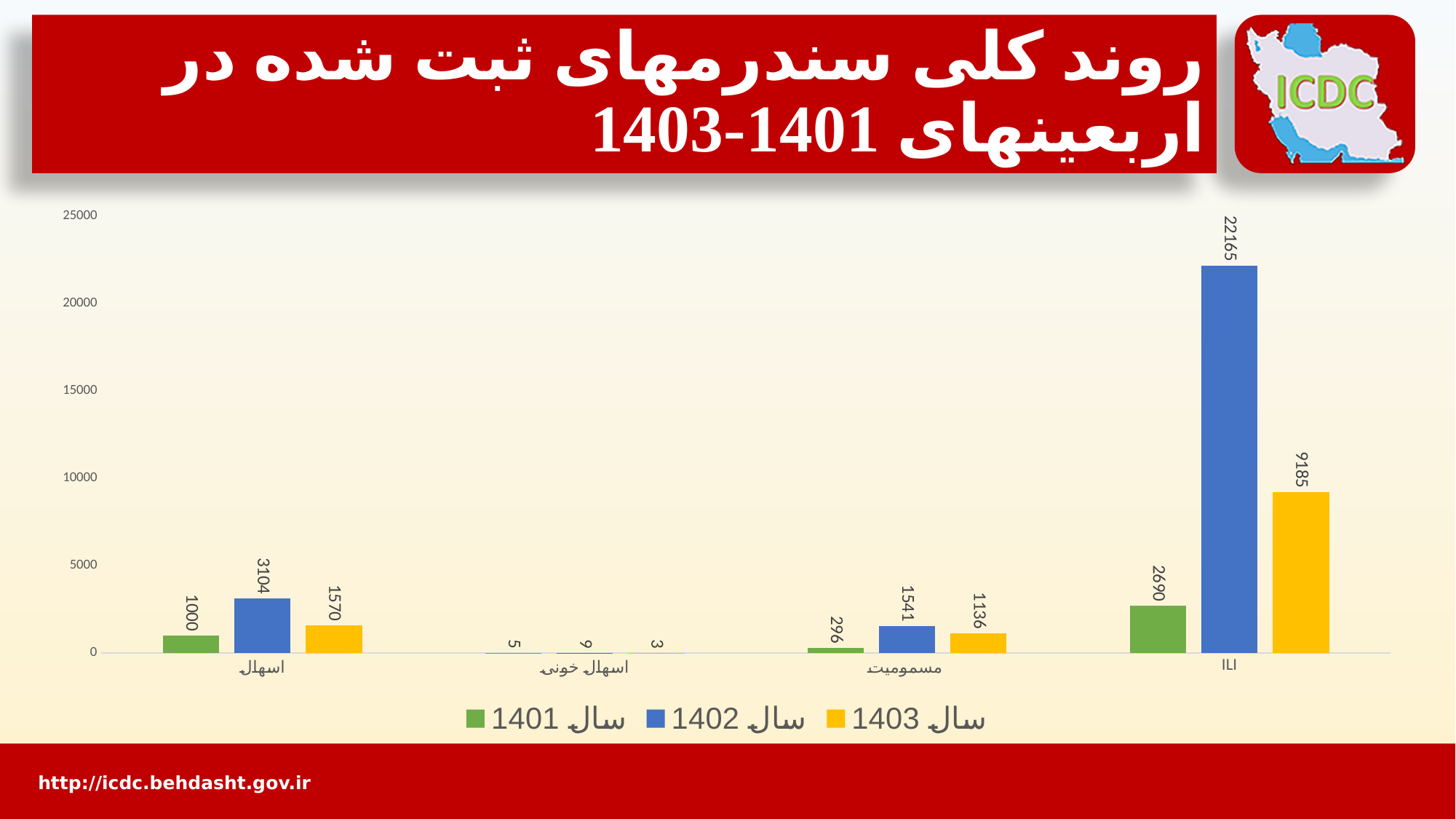

# روند کلی سندرمهای ثبت شده در اربعینهای 1401-1403

### Chart

| Category | سال 1401 | سال 1402 | سال 1403 |
|---|---|---|---|
| اسهال | 1000.0 | 3104.0 | 1570.0 |
| اسهال خونی | 5.0 | 9.0 | 3.0 |
| مسمومیت  | 296.0 | 1541.0 | 1136.0 |
| ILI | 2690.0 | 22165.0 | 9185.0 |